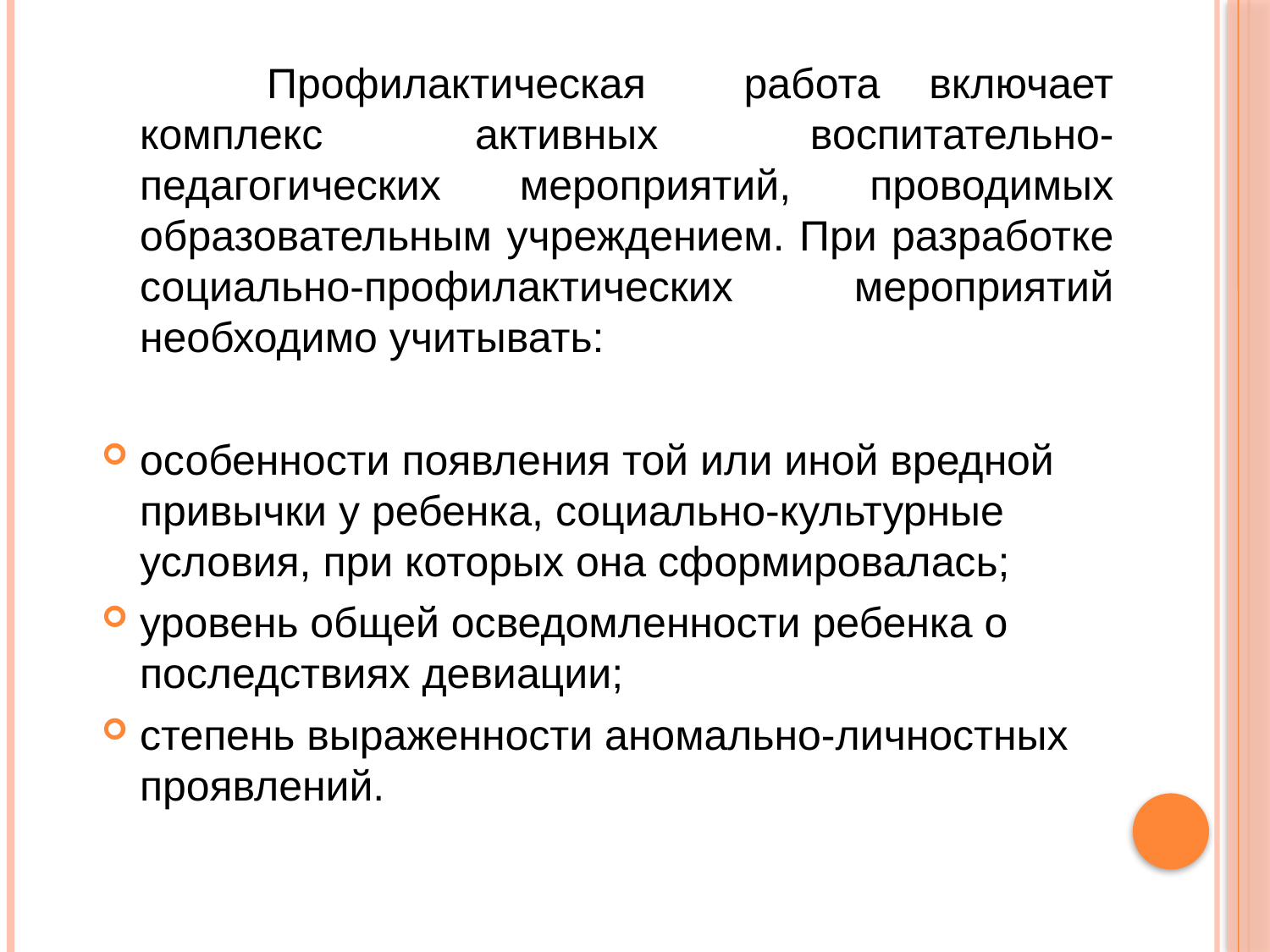

Профилактическая  работа включает комплекс активных воспитательно- педагогических мероприятий, проводимых образовательным учреждением. При разработке социально-профилактических мероприятий необходимо учитывать:

особенности появления той или иной вредной привычки у ребенка, социально-культурные условия, при которых она сформировалась;
уровень общей осведомленности ребенка о последствиях девиации;
степень выраженности аномально-личностных проявлений.